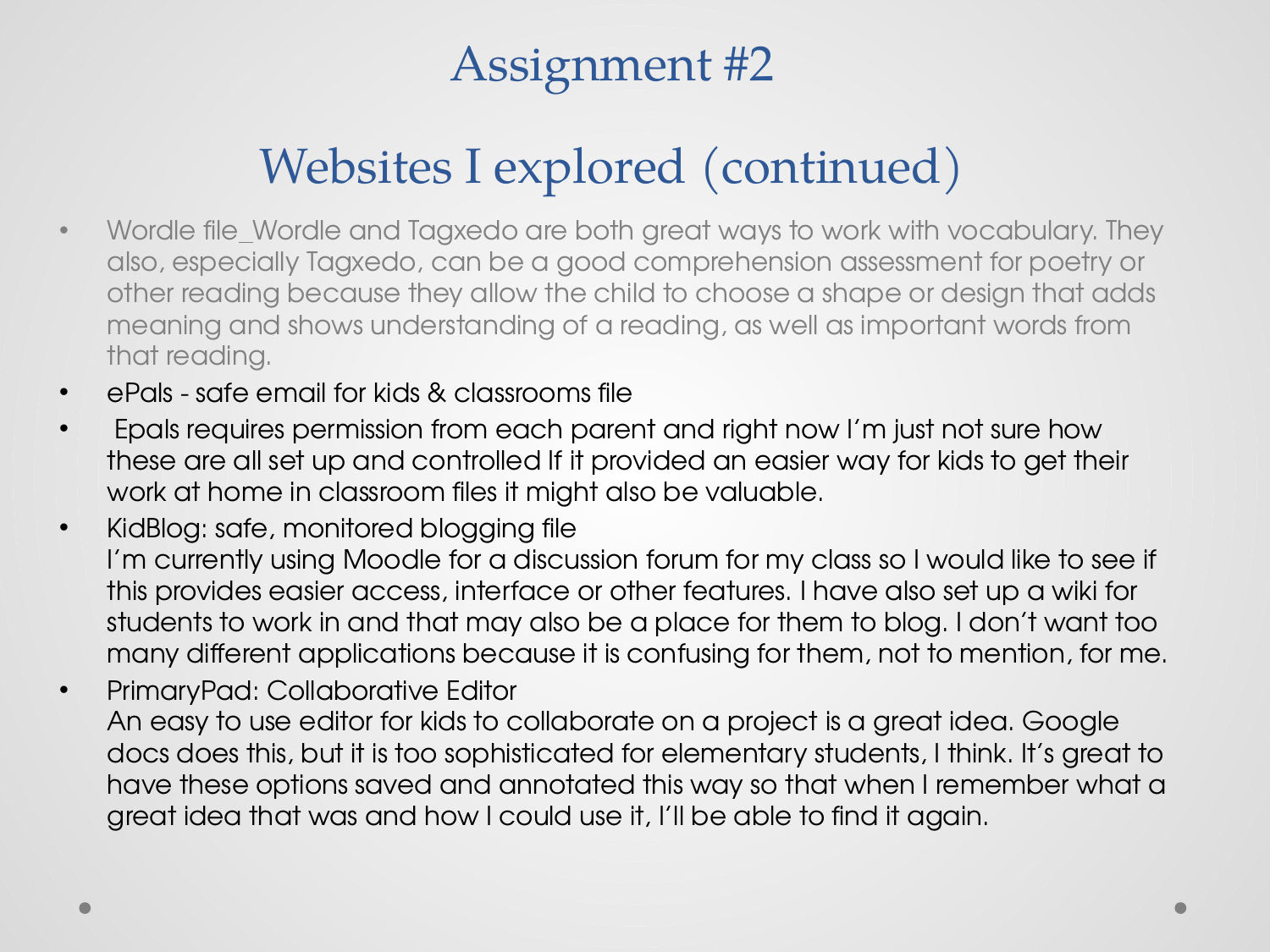

# Assignment #2 Websites I explored (continued)
Wordle file  Wordle and Tagxedo are both great ways to work with vocabulary. They also, especially Tagxedo, can be a good comprehension assessment for poetry or other reading because they allow the child to choose a shape or design that adds meaning and shows understanding of a reading, as well as important words from that reading.
ePals - safe email for kids & classrooms file
 Epals requires permission from each parent and right now I’m just not sure how these are all set up and controlled If it provided an easier way for kids to get their work at home in classroom files it might also be valuable.
KidBlog: safe, monitored blogging file
I’m currently using Moodle for a discussion forum for my class so I would like to see if this provides easier access, interface or other features. I have also set up a wiki for students to work in and that may also be a place for them to blog. I don’t want too many different applications because it is confusing for them, not to mention, for me.
PrimaryPad: Collaborative Editor
An easy to use editor for kids to collaborate on a project is a great idea. Google docs does this, but it is too sophisticated for elementary students, I think. It’s great to have these options saved and annotated this way so that when I remember what a great idea that was and how I could use it, I’ll be able to find it again.